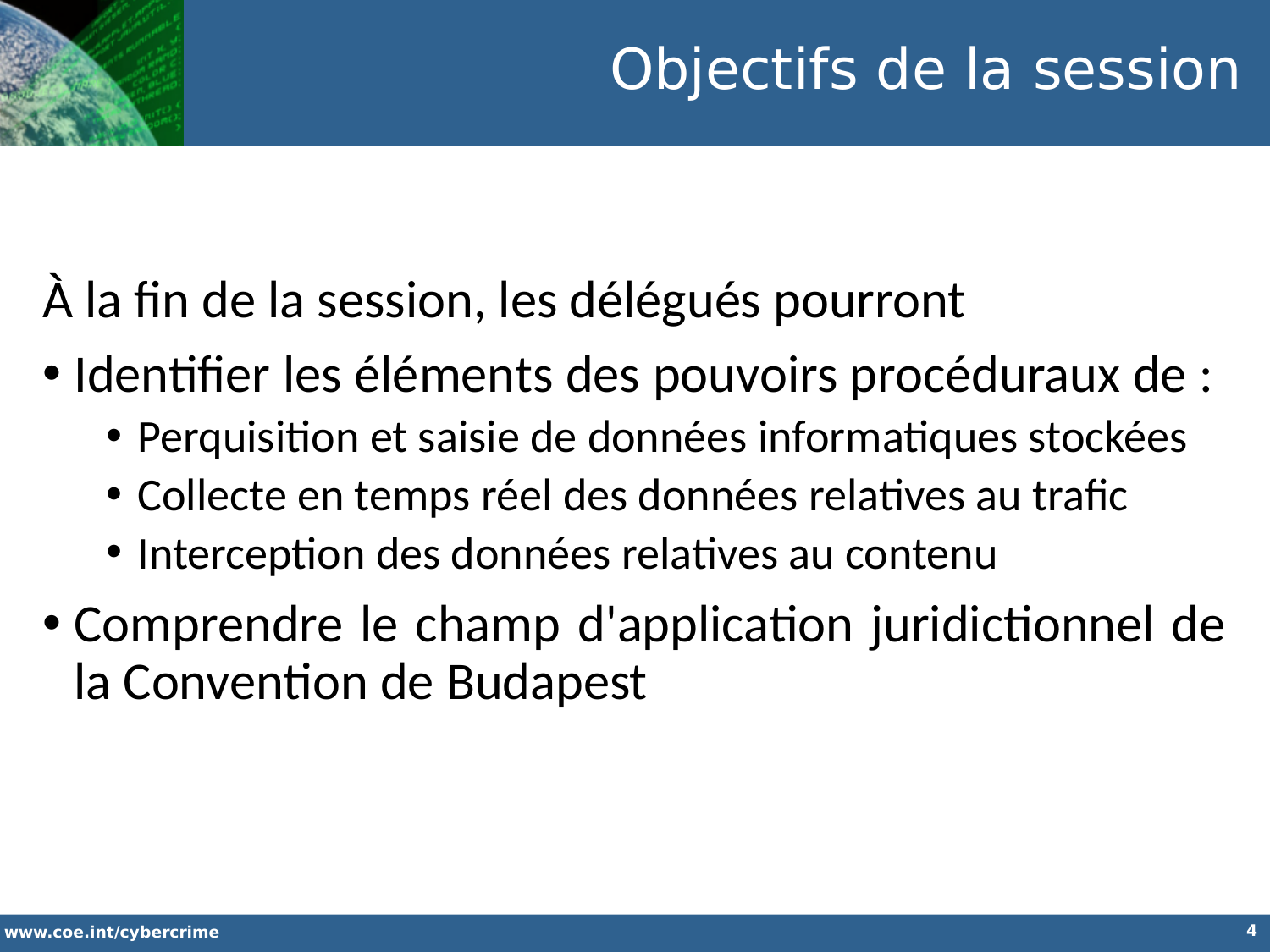

Objectifs de la session
À la fin de la session, les délégués pourront
Identifier les éléments des pouvoirs procéduraux de :
Perquisition et saisie de données informatiques stockées
Collecte en temps réel des données relatives au trafic
Interception des données relatives au contenu
Comprendre le champ d'application juridictionnel de la Convention de Budapest